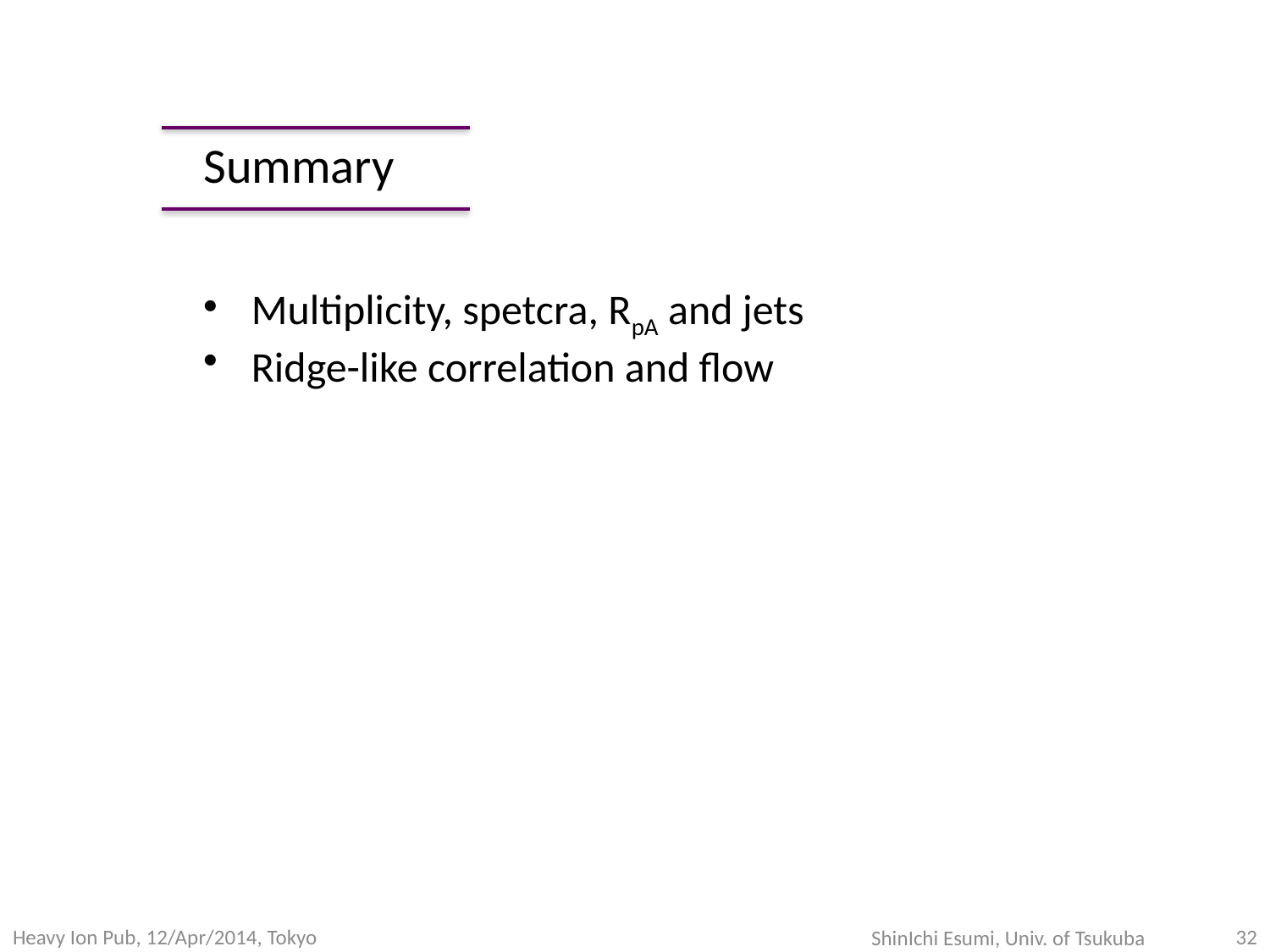

Summary

Multiplicity, spetcra, RpA and jets
Ridge-like correlation and flow

Heavy Ion Pub, 12/Apr/2014, Tokyo
ShinIchi Esumi, Univ. of Tsukuba
32